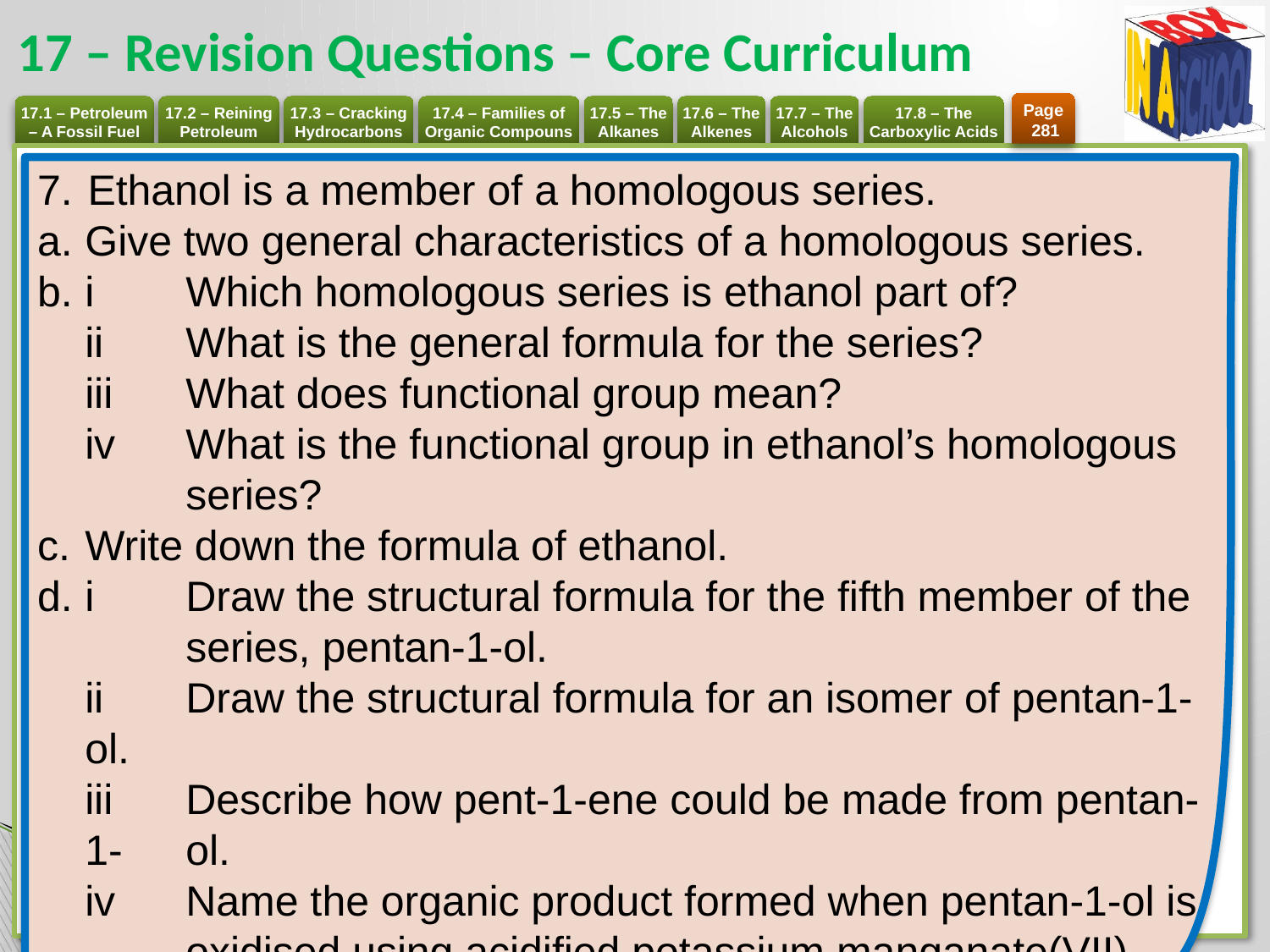

# 17 – Revision Questions – Core Curriculum
Page
 281
Ethanol is a member of a homologous series.
Give two general characteristics of a homologous series.
i 	Which homologous series is ethanol part of?
ii 	What is the general formula for the series?
iii 	What does functional group mean?
iv 	What is the functional group in ethanol’s homologous 	series?
Write down the formula of ethanol.
i 	Draw the structural formula for the fifth member of the 	series, pentan-1-ol.
ii 	Draw the structural formula for an isomer of pentan-1-ol.
iii 	Describe how pent-1-ene could be made from pentan-1-	ol.
iv 	Name the organic product formed when pentan-1-ol is 	oxidised using acidified potassium manganate(VII).